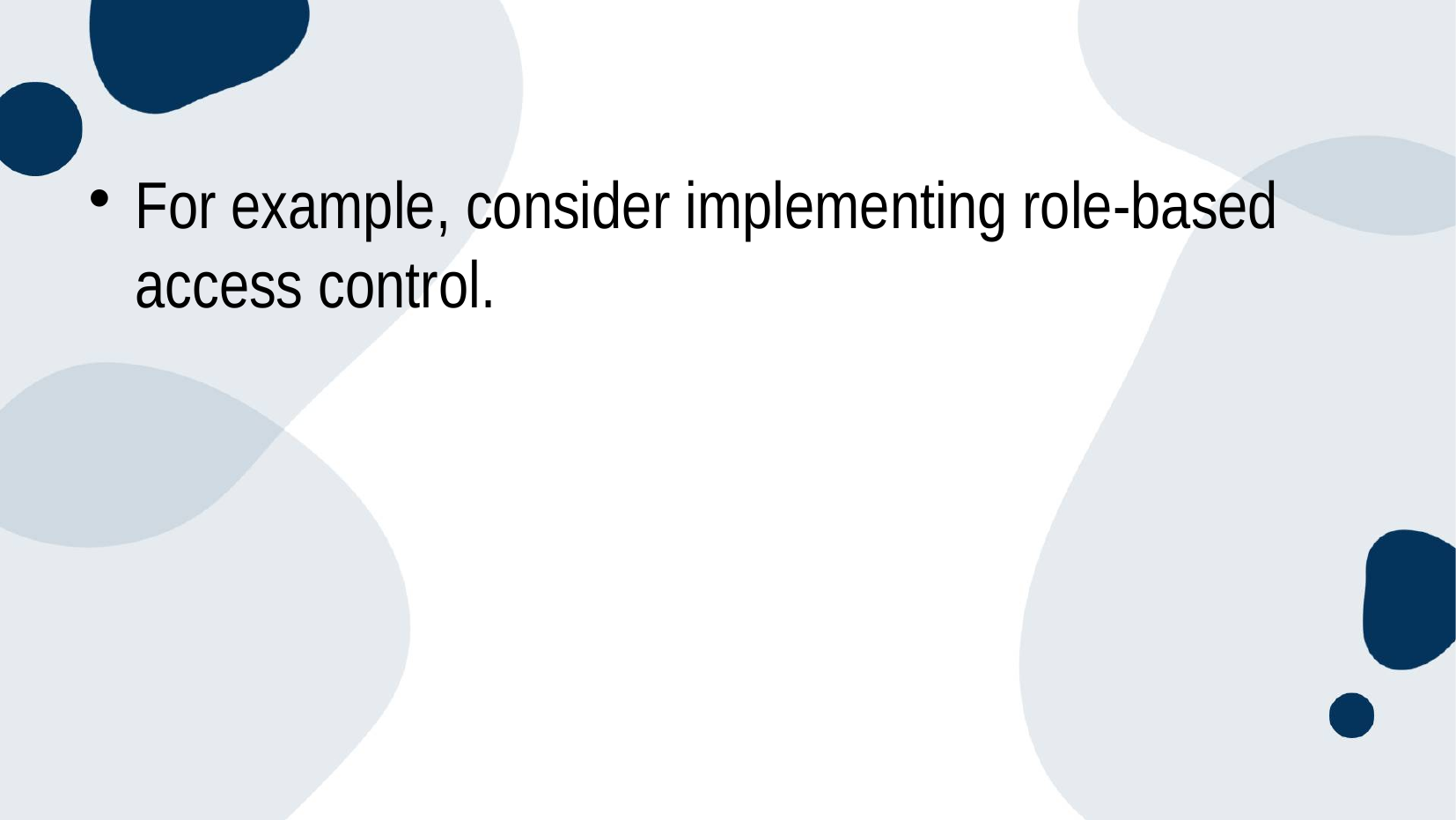

#
For example, consider implementing role-based access control.